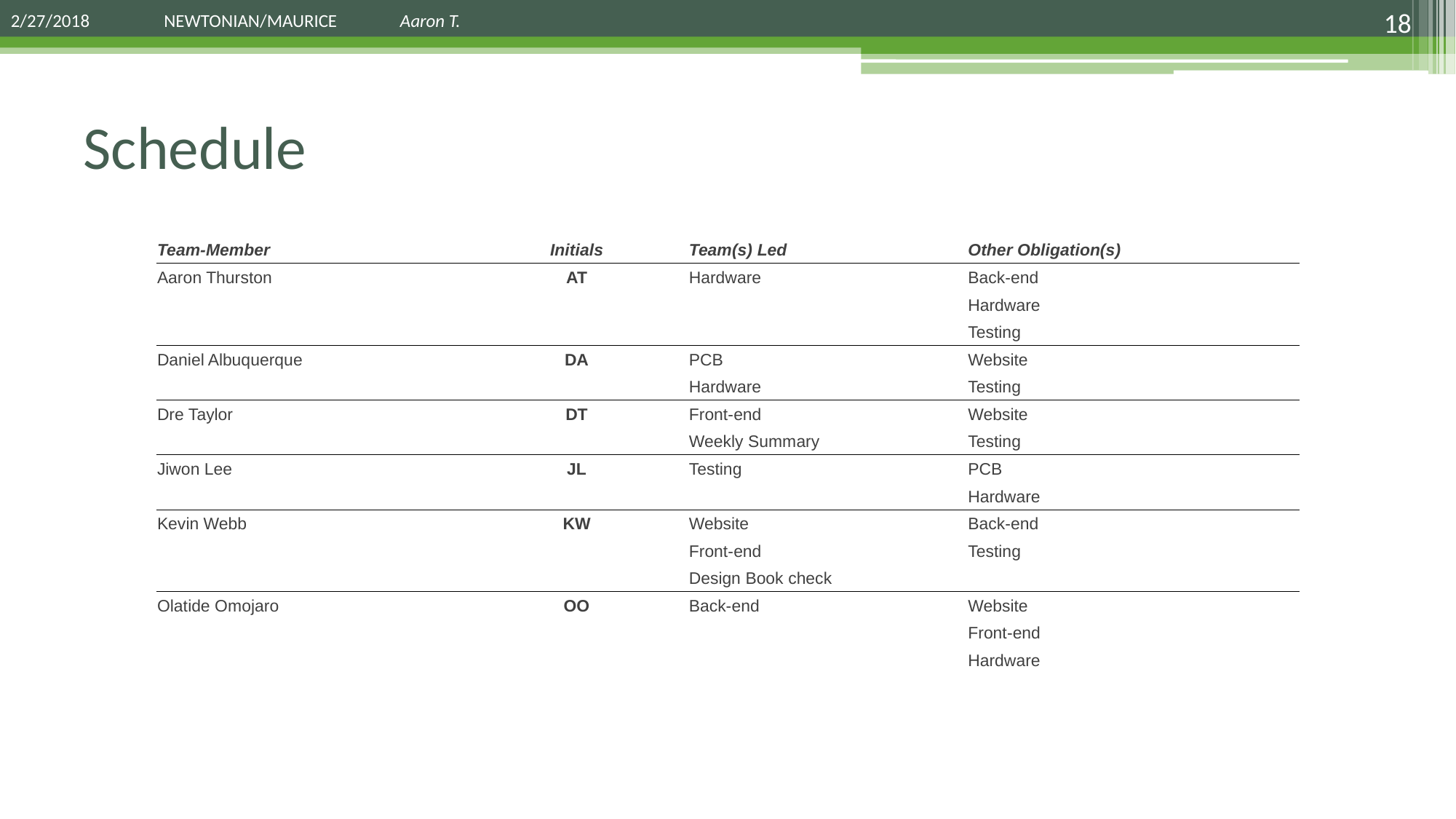

18
Aaron T.
# Schedule
|  |  |  |  |  |  |
| --- | --- | --- | --- | --- | --- |
|  | Team-Member | Initials | Team(s) Led | Other Obligation(s) |  |
|  | Aaron Thurston | AT | Hardware | Back-end |  |
|  |  |  |  | Hardware |  |
|  |  |  |  | Testing |  |
|  | Daniel Albuquerque | DA | PCB | Website |  |
|  |  |  | Hardware | Testing |  |
|  | Dre Taylor | DT | Front-end | Website |  |
|  |  |  | Weekly Summary | Testing |  |
|  | Jiwon Lee | JL | Testing | PCB |  |
|  |  |  |  | Hardware |  |
|  | Kevin Webb | KW | Website | Back-end |  |
|  |  |  | Front-end | Testing |  |
|  |  |  | Design Book check |  |  |
|  | Olatide Omojaro | OO | Back-end | Website |  |
|  |  |  |  | Front-end |  |
|  |  |  |  | Hardware |  |